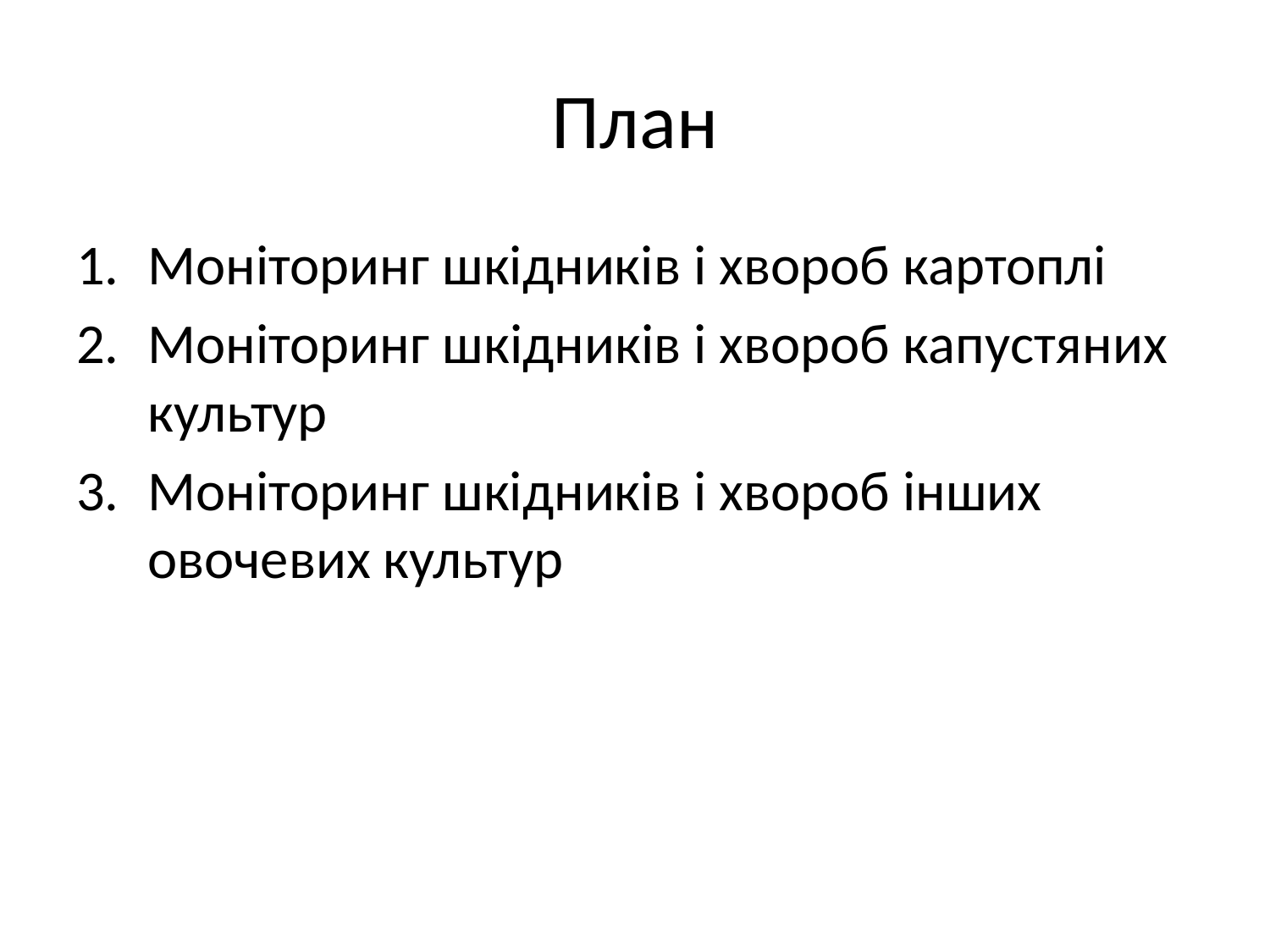

# План
Моніторинг шкідників і хвороб картоплі
Моніторинг шкідників і хвороб капустяних культур
Моніторинг шкідників і хвороб інших овочевих культур